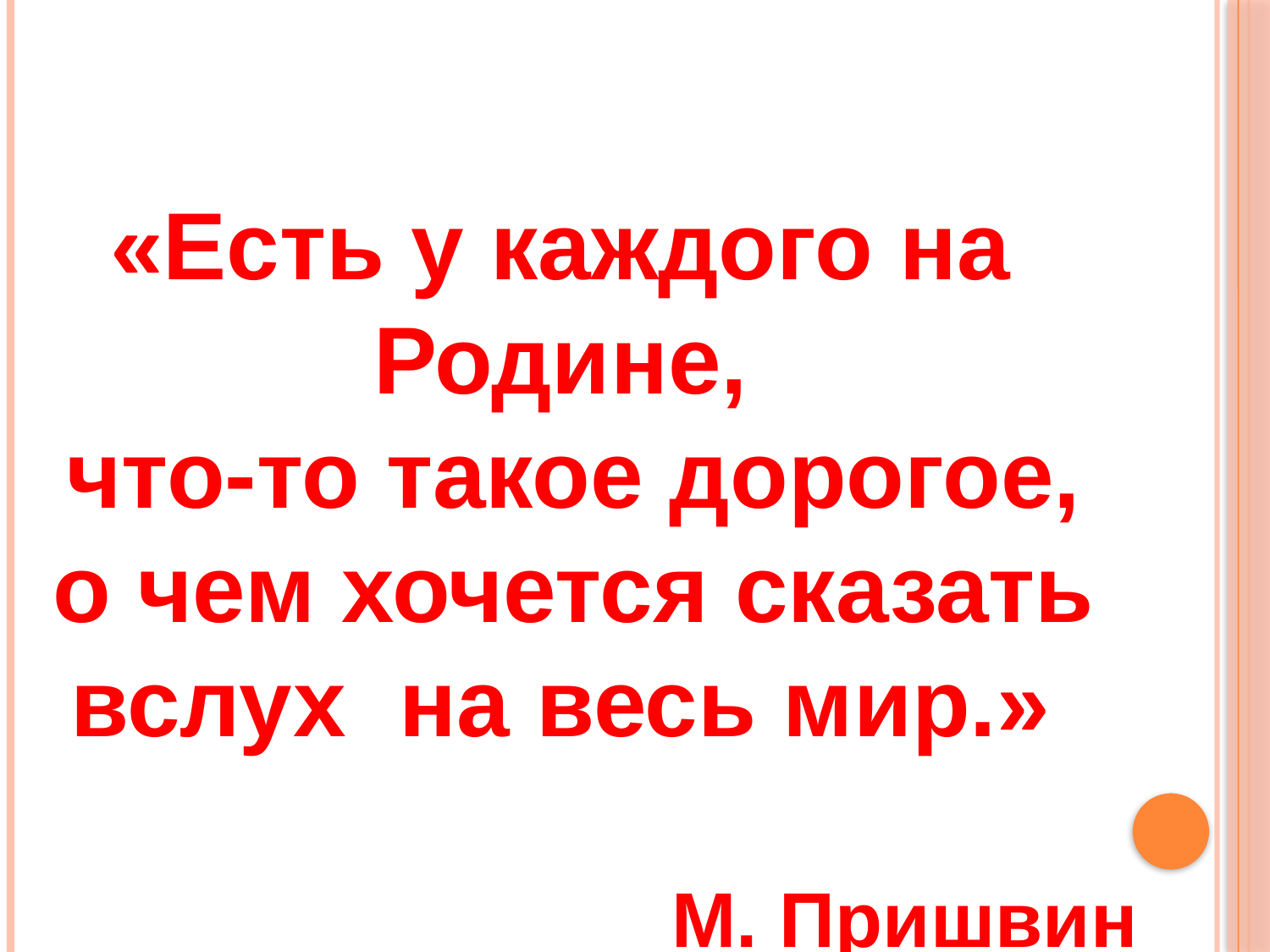

«Есть у каждого на Родине,
 что-то такое дорогое,
 о чем хочется сказать вслух  на весь мир.»

М. Пришвин